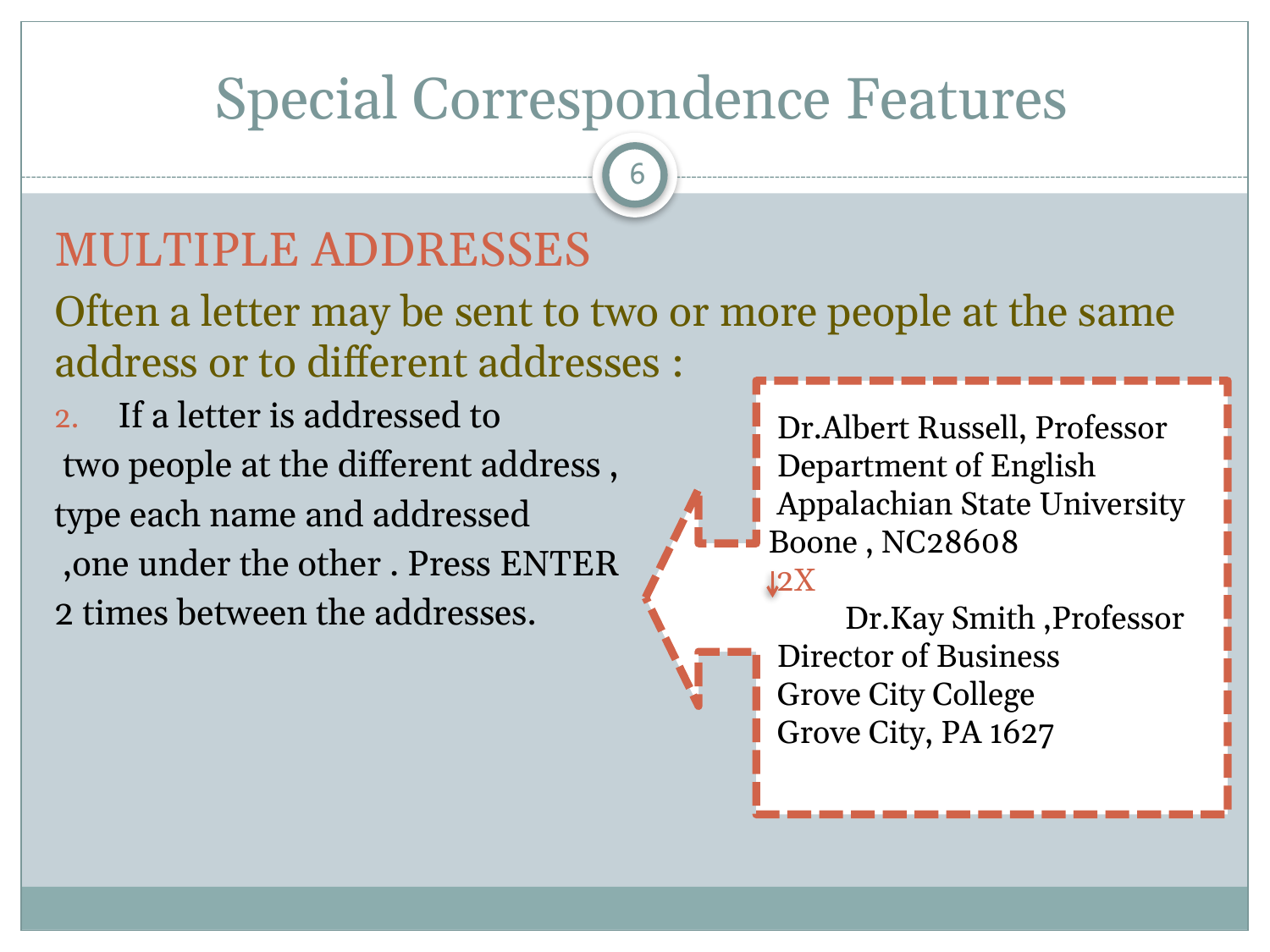

# Special Correspondence Features
6
MULTIPLE ADDRESSES
Often a letter may be sent to two or more people at the same address or to different addresses :
If a letter is addressed to
 two people at the different address ,
type each name and addressed
 ,one under the other . Press ENTER
2 times between the addresses.

Dr.Albert Russell, Professor
Department of English
Appalachian State University
Boone , NC28608                           2X                                                               Dr.Kay Smith ,Professor Director of Business
Grove City College
Grove City, PA 1627